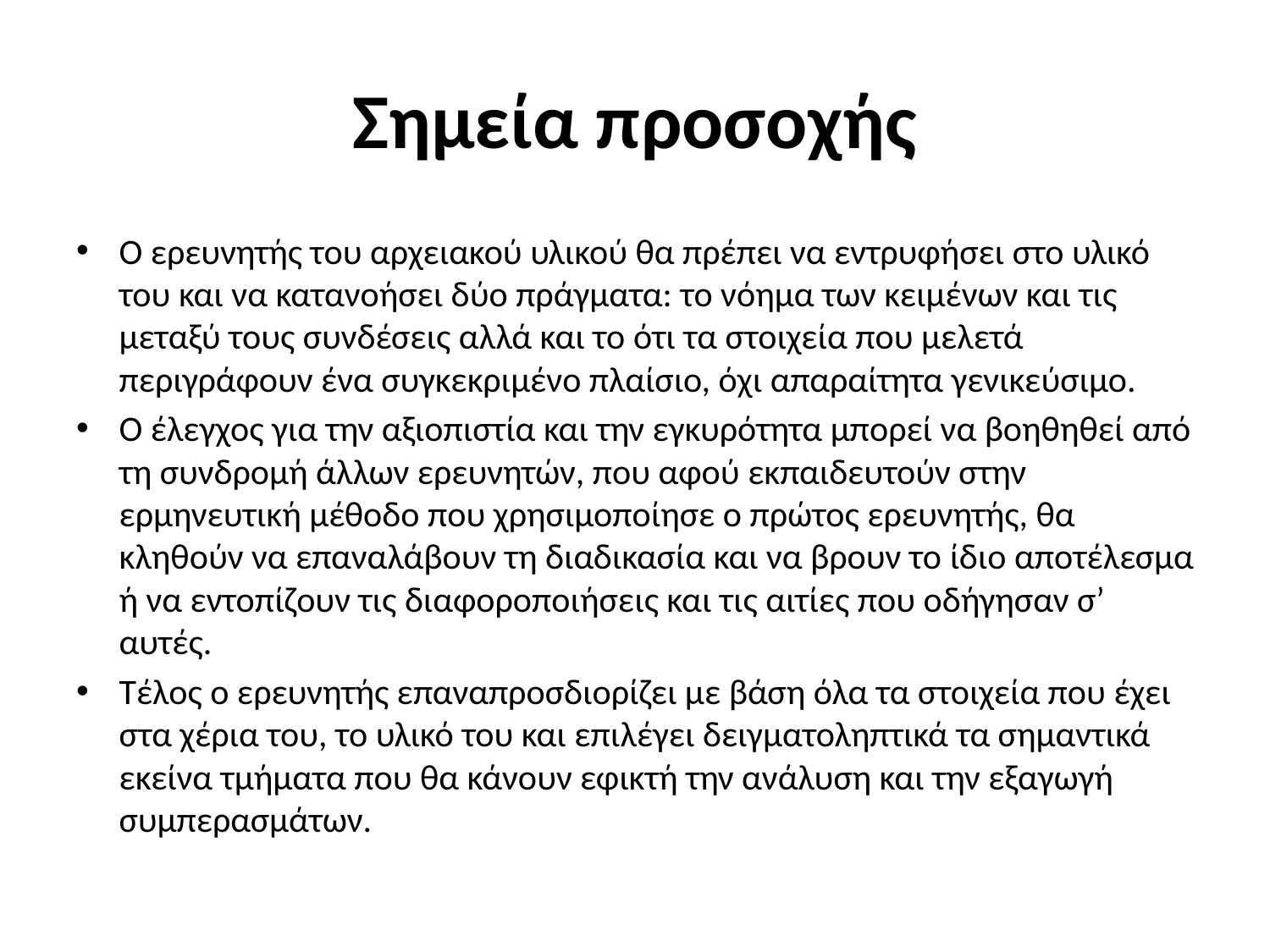

# Σημεία προσοχής
O ερευνητής του αρχειακού υλικού θα πρέπει να εντρυφήσει στο υλικό του και να κατανοήσει δύο πράγματα: το νόημα των κειμένων και τις μεταξύ τους συνδέσεις αλλά και το ότι τα στοιχεία που μελετά περιγράφουν ένα συγκεκριμένο πλαίσιο, όχι απαραίτητα γενικεύσιμο.
O έλεγχος για την αξιοπιστία και την εγκυρότητα μπορεί να βοηθηθεί από τη συνδρομή άλλων ερευνητών, που αφού εκπαιδευτούν στην ερμηνευτική μέθοδο που χρησιμοποίησε ο πρώτος ερευνητής, θα κληθούν να επαναλάβουν τη διαδικασία και να βρουν το ίδιο αποτέλεσμα ή να εντοπίζουν τις διαφοροποιήσεις και τις αιτίες που οδήγησαν σ’ αυτές.
Τέλος ο ερευνητής επαναπροσδιορίζει με βάση όλα τα στοιχεία που έχει στα χέρια του, το υλικό του και επιλέγει δειγματοληπτικά τα σημαντικά εκείνα τμήματα που θα κάνουν εφικτή την ανάλυση και την εξαγωγή συμπερασμάτων.